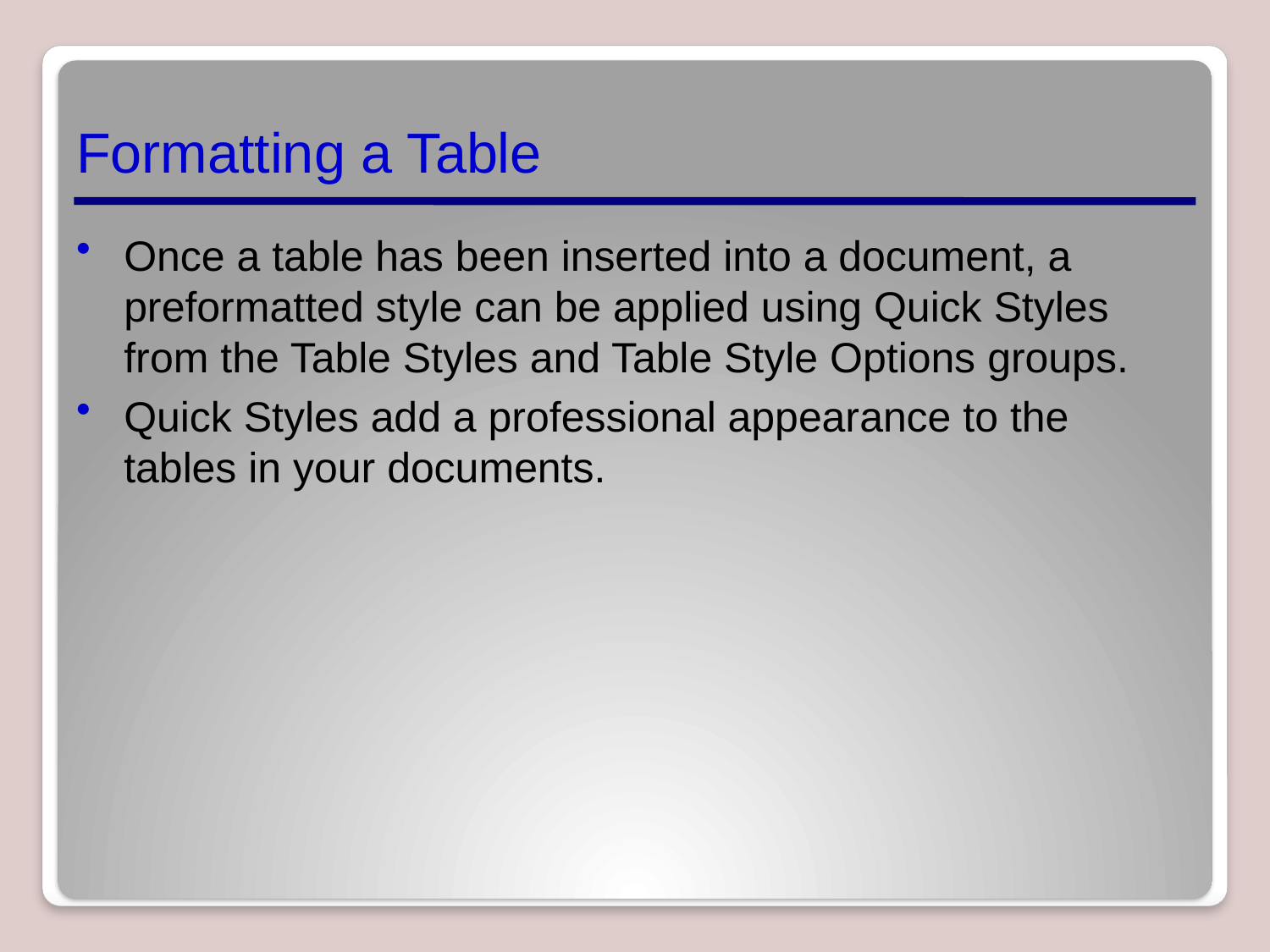

# Formatting a Table
Once a table has been inserted into a document, a preformatted style can be applied using Quick Styles from the Table Styles and Table Style Options groups.
Quick Styles add a professional appearance to the tables in your documents.